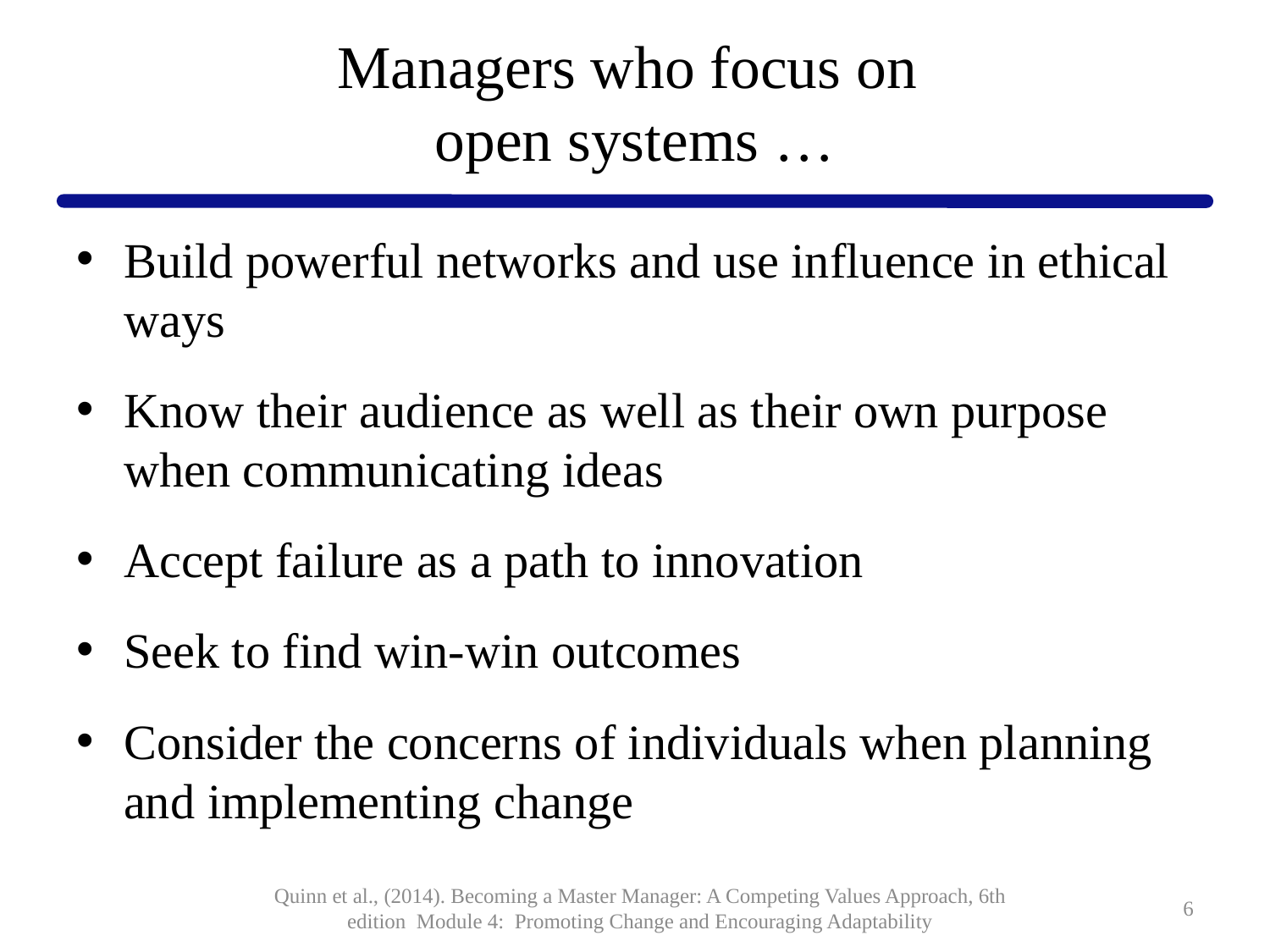

# Managers who focus on open systems …
Build powerful networks and use influence in ethical ways
Know their audience as well as their own purpose when communicating ideas
Accept failure as a path to innovation
Seek to find win-win outcomes
Consider the concerns of individuals when planning and implementing change
Quinn et al., (2014). Becoming a Master Manager: A Competing Values Approach, 6th edition  Module 4:  Promoting Change and Encouraging Adaptability
6